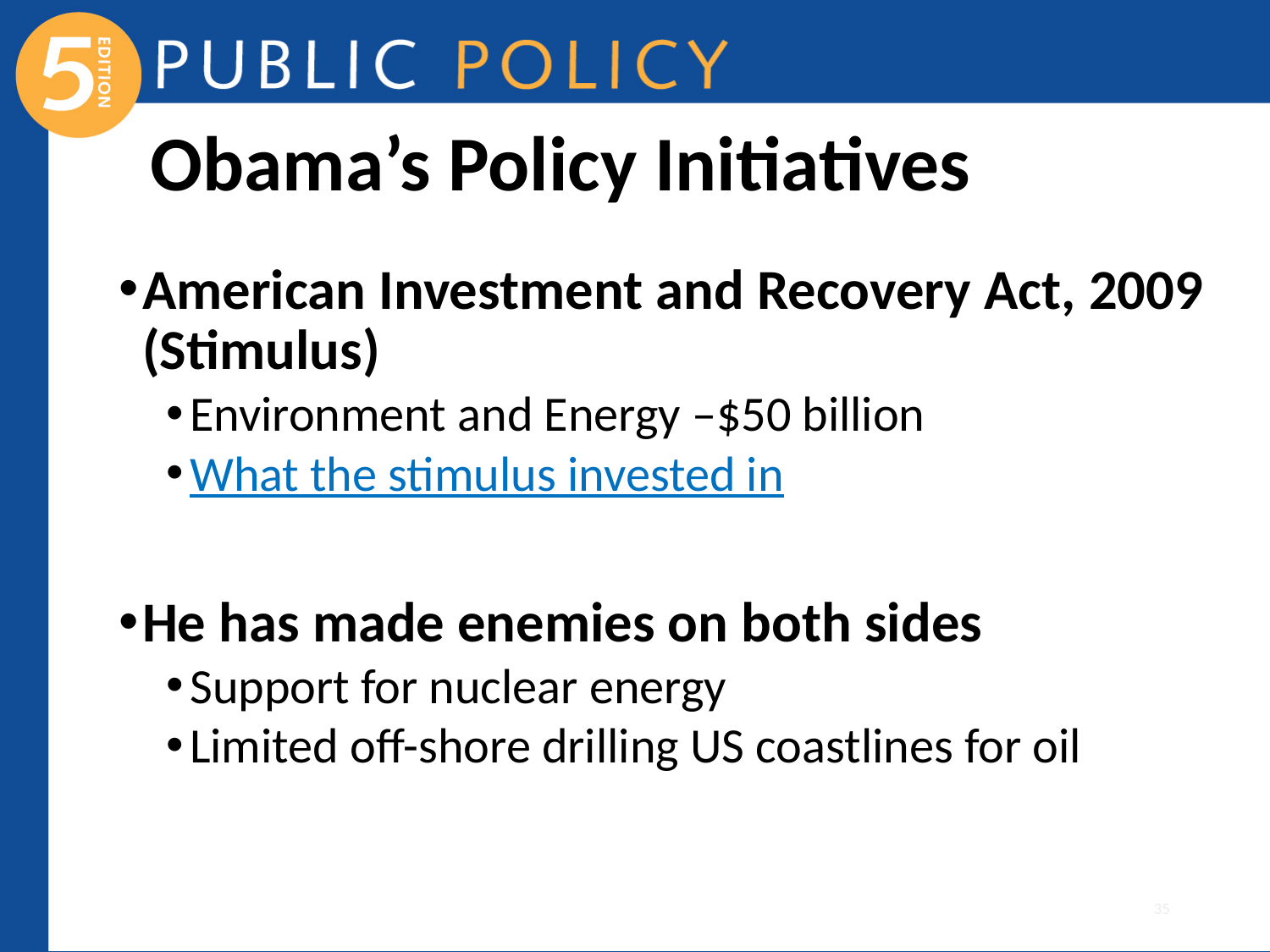

# Obama’s Policy Initiatives
American Investment and Recovery Act, 2009 (Stimulus)
Environment and Energy –$50 billion
What the stimulus invested in

He has made enemies on both sides
Support for nuclear energy
Limited off-shore drilling US coastlines for oil
35